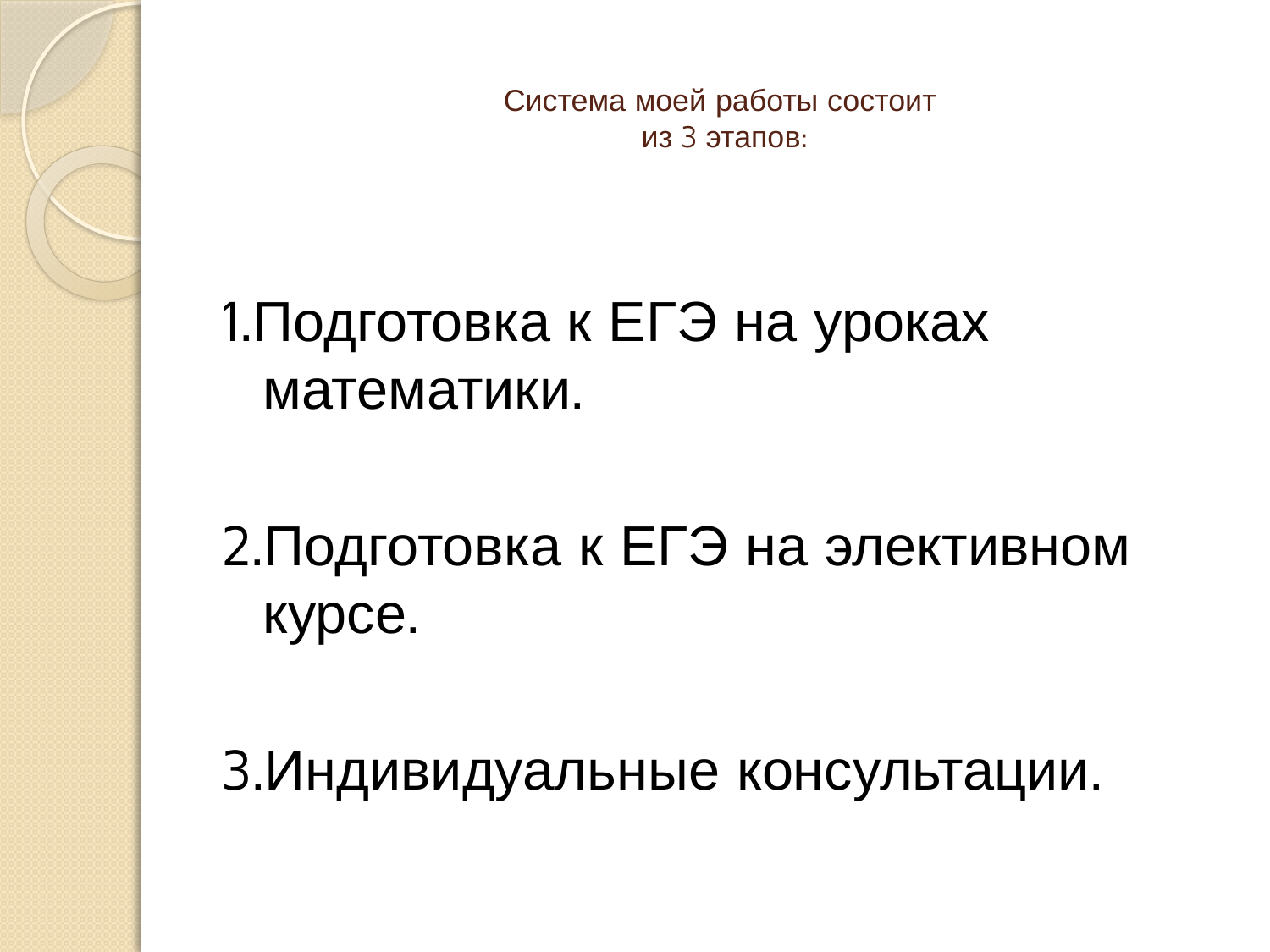

# Система моей работы состоит из 3 этапов:

1.Подготовка к ЕГЭ на уроках математики.

2.Подготовка к ЕГЭ на элективном курсе.

3.Индивидуальные консультации.